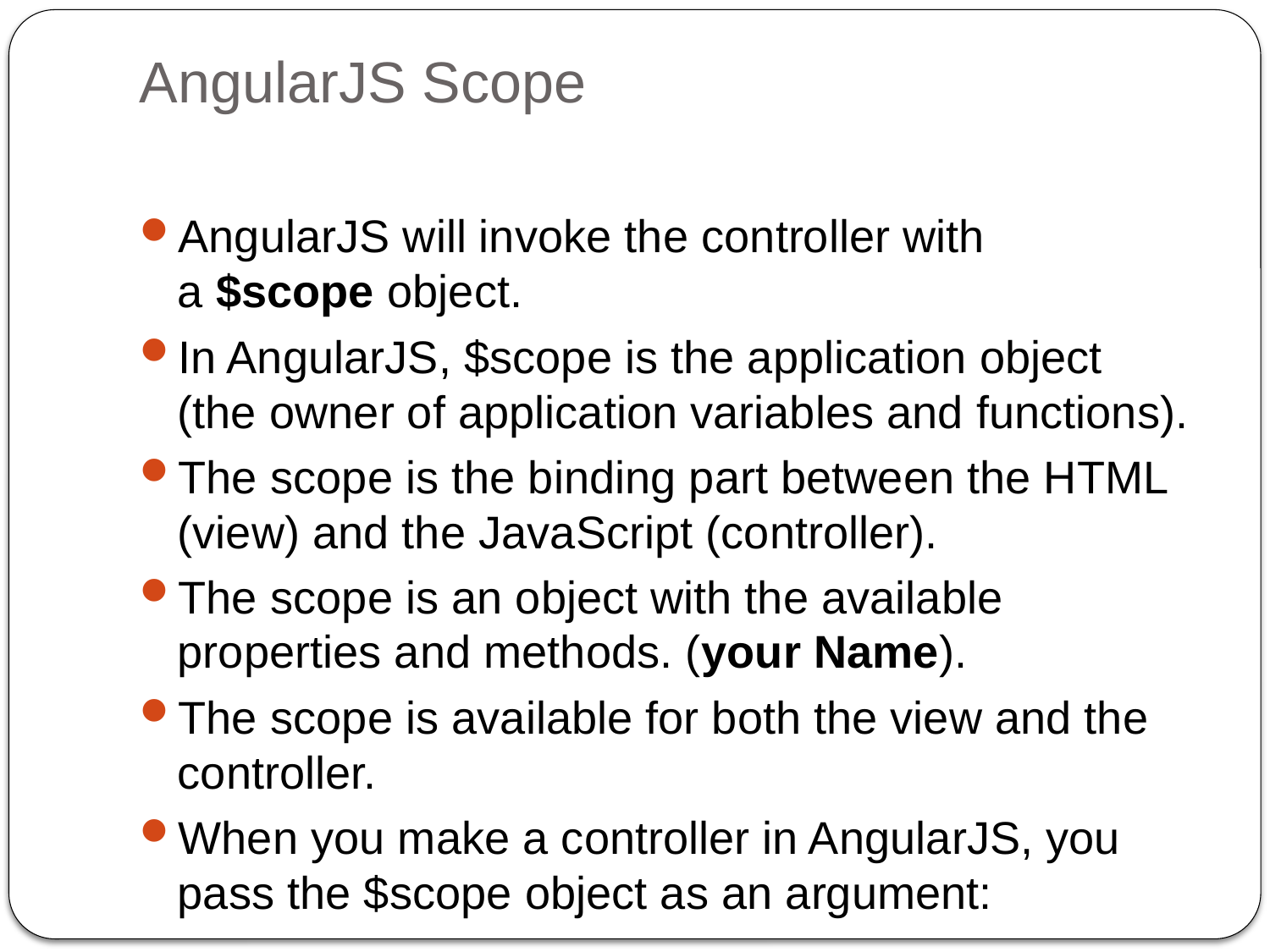

# AngularJS Scope
AngularJS will invoke the controller with a $scope object.
In AngularJS, $scope is the application object (the owner of application variables and functions).
The scope is the binding part between the HTML (view) and the JavaScript (controller).
The scope is an object with the available properties and methods. (your Name).
The scope is available for both the view and the controller.
When you make a controller in AngularJS, you pass the $scope object as an argument: